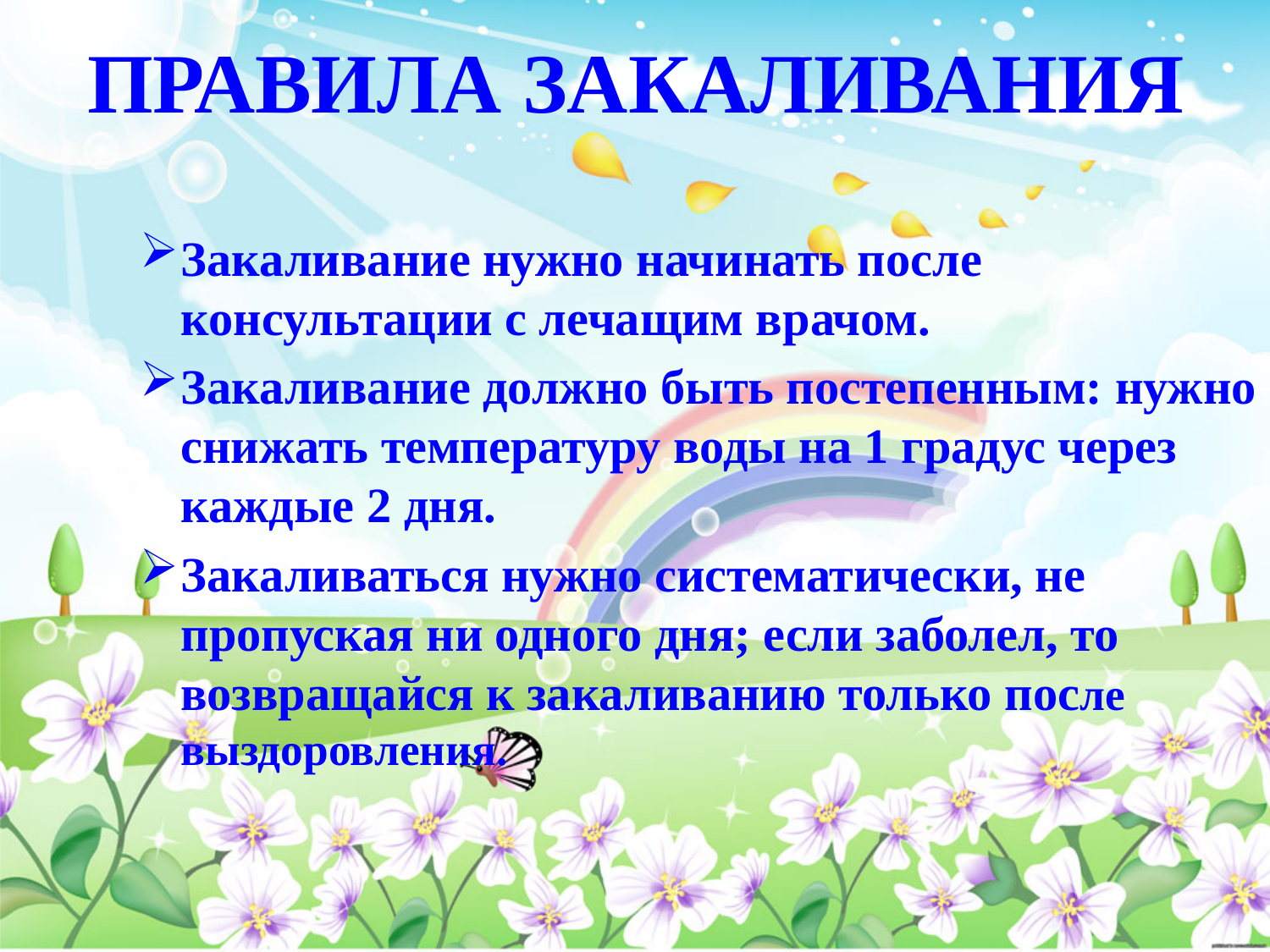

# ПРАВИЛА ЗАКАЛИВАНИЯ
Закаливание нужно начинать после консультации с лечащим врачом.
Закаливание должно быть постепенным: нужно снижать температуру воды на 1 градус через каждые 2 дня.
Закаливаться нужно систематически, не пропуская ни одного дня; если заболел, то возвращайся к закаливанию только после выздоровления.